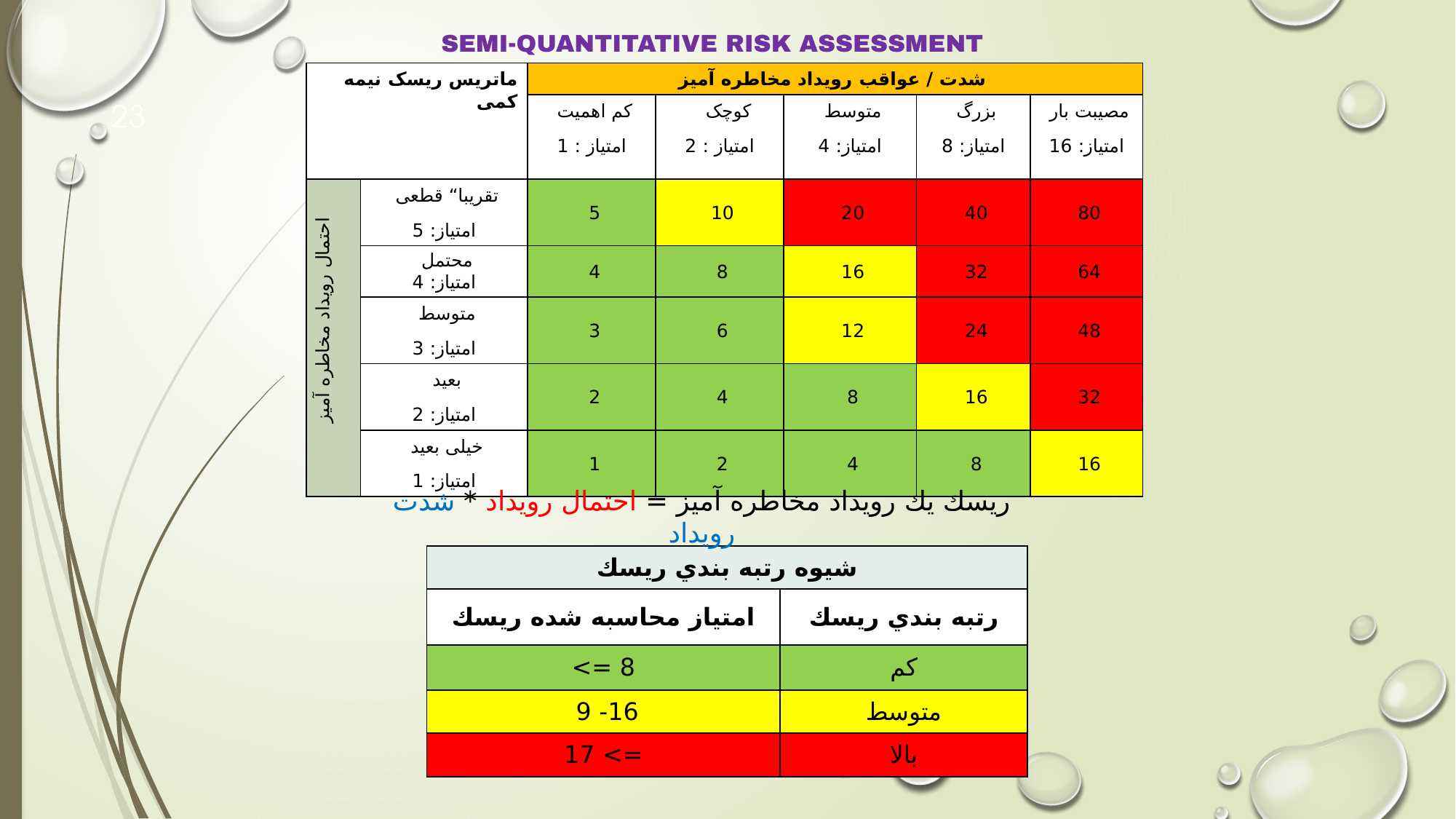

SEMI-QUANTITATIVE RISK ASSESSMENT
| ماتریس ریسک نیمه کمی |  | شدت / عواقب رویداد مخاطره آمیز |  |  |  |  |
| --- | --- | --- | --- | --- | --- | --- |
|  |  | کم اهمیت امتياز : 1 | کوچک امتياز : 2 | متوسط امتیاز: 4 | بزرگ امتیاز: 8 | مصیبت بار امتیاز: 16 |
| احتمال رویداد مخاطره آمیز | تقریبا“ قطعی امتیاز: 5 | 5 | 10 | 20 | 40 | 80 |
|  | محتمل امتیاز: 4 | 4 | 8 | 16 | 32 | 64 |
|  | متوسط امتیاز: 3 | 3 | 6 | 12 | 24 | 48 |
|  | بعید امتیاز: 2 | 2 | 4 | 8 | 16 | 32 |
|  | خیلی بعید امتیاز: 1 | 1 | 2 | 4 | 8 | 16 |
23
ريسك يك رويداد مخاطره آميز = احتمال رویداد * شدت رویداد
| شيوه رتبه بندي ريسك |  |
| --- | --- |
| امتياز محاسبه شده ريسك | رتبه بندي ريسك |
| 8 => | كم |
| 16- 9 | متوسط |
| => 17 | بالا |